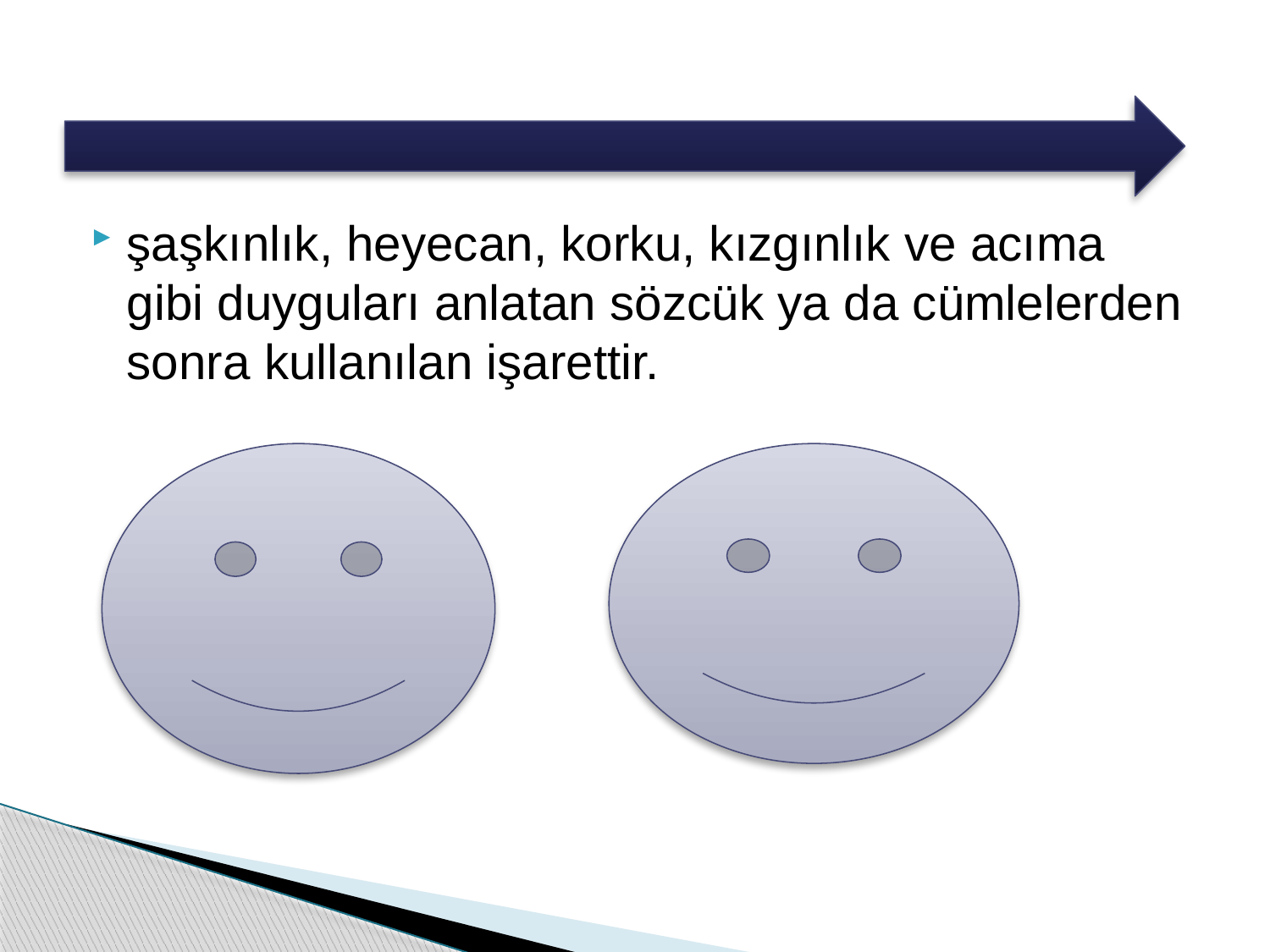

şaşkınlık, heyecan, korku, kızgınlık ve acıma gibi duyguları anlatan sözcük ya da cümlelerden sonra kullanılan işarettir.